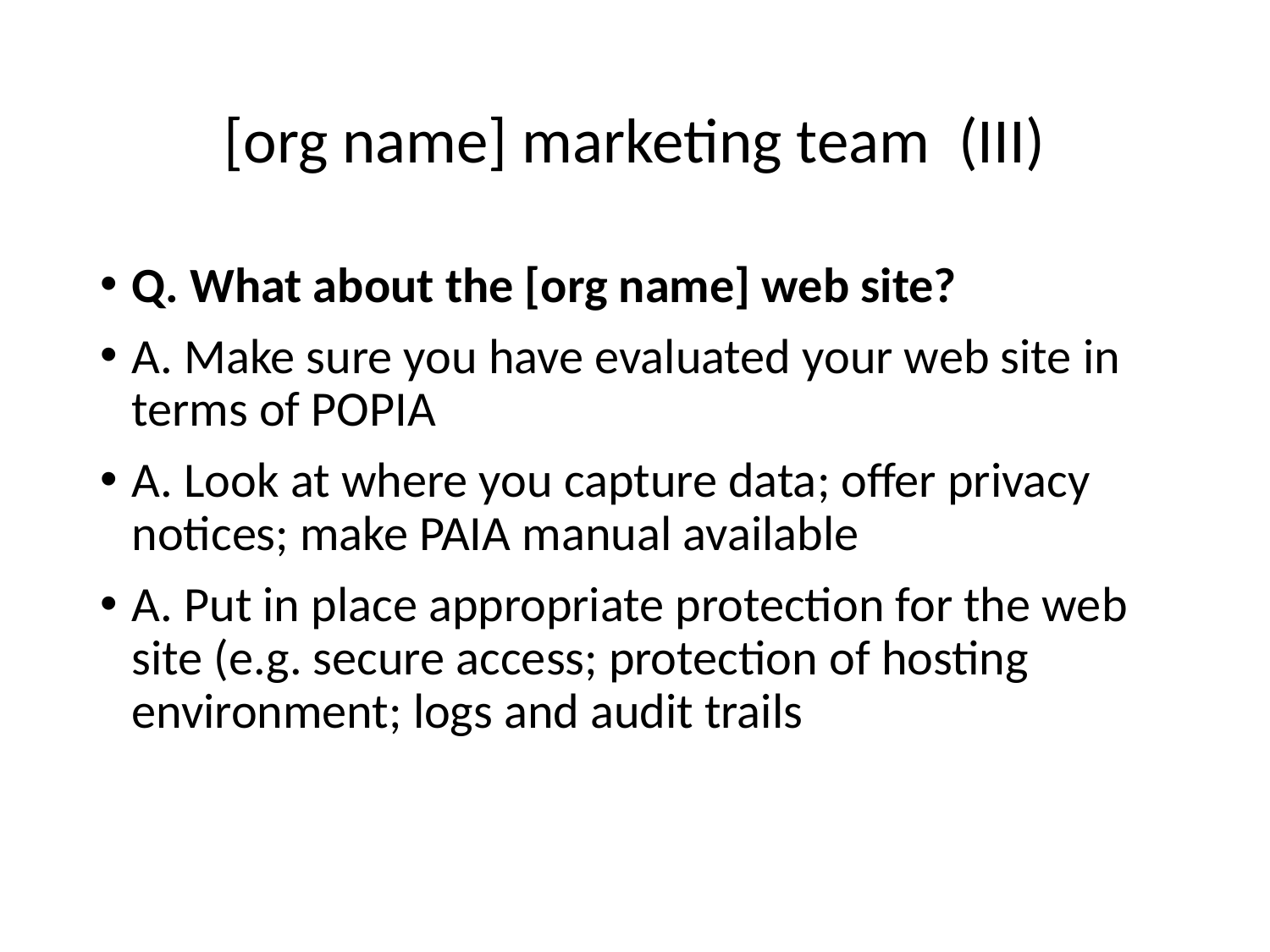

# [org name] marketing team  (III)
Q. What about the [org name] web site?
A. Make sure you have evaluated your web site in terms of POPIA
A. Look at where you capture data; offer privacy notices; make PAIA manual available
A. Put in place appropriate protection for the web site (e.g. secure access; protection of hosting environment; logs and audit trails